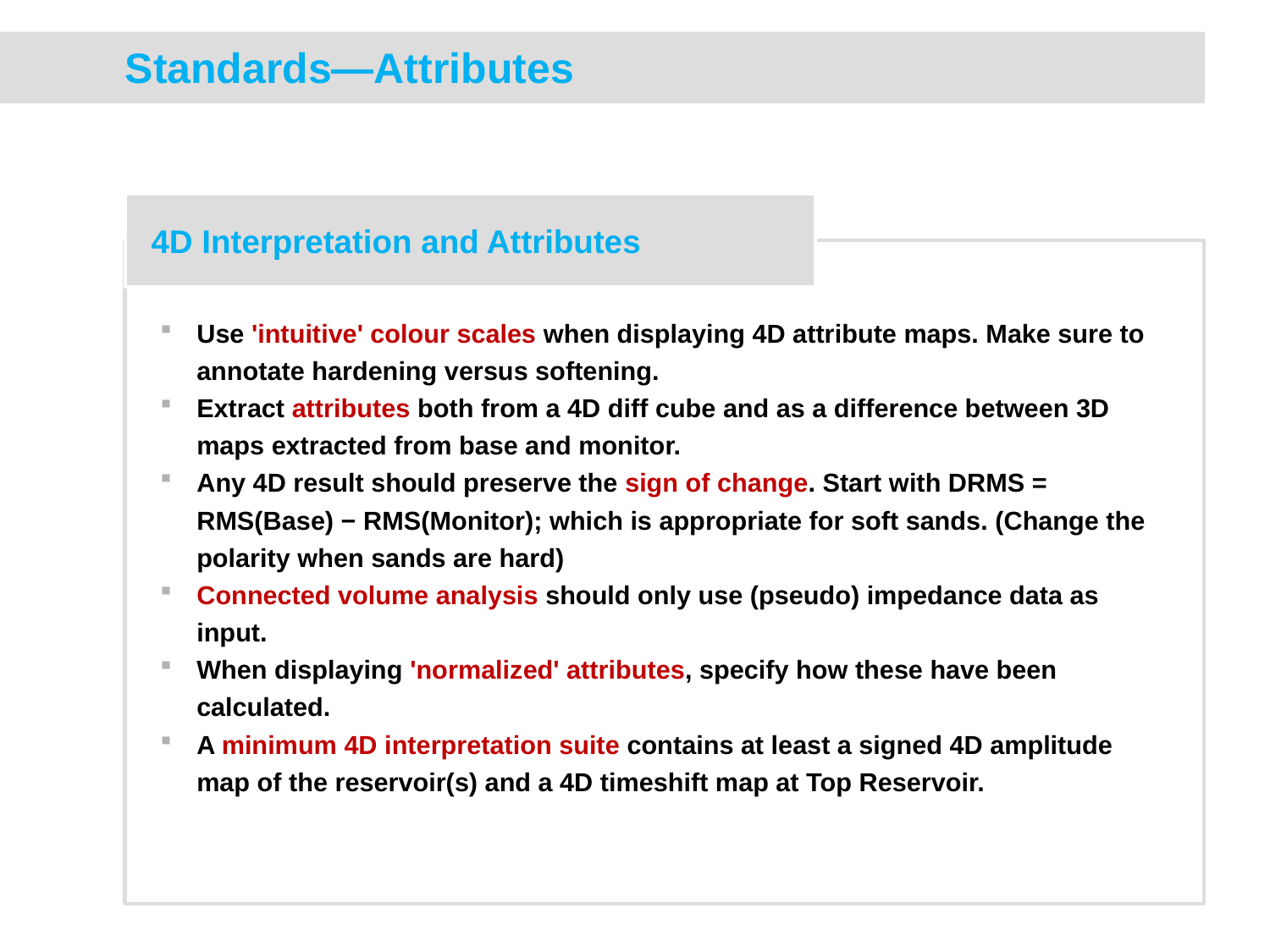

# Standards—Attributes
4D Interpretation and Attributes
Use 'intuitive' colour scales when displaying 4D attribute maps. Make sure to annotate hardening versus softening.
Extract attributes both from a 4D diff cube and as a difference between 3D maps extracted from base and monitor.
Any 4D result should preserve the sign of change. Start with DRMS = RMS(Base) − RMS(Monitor); which is appropriate for soft sands. (Change the polarity when sands are hard)
Connected volume analysis should only use (pseudo) impedance data as input.
When displaying 'normalized' attributes, specify how these have been calculated.
A minimum 4D interpretation suite contains at least a signed 4D amplitude map of the reservoir(s) and a 4D timeshift map at Top Reservoir.